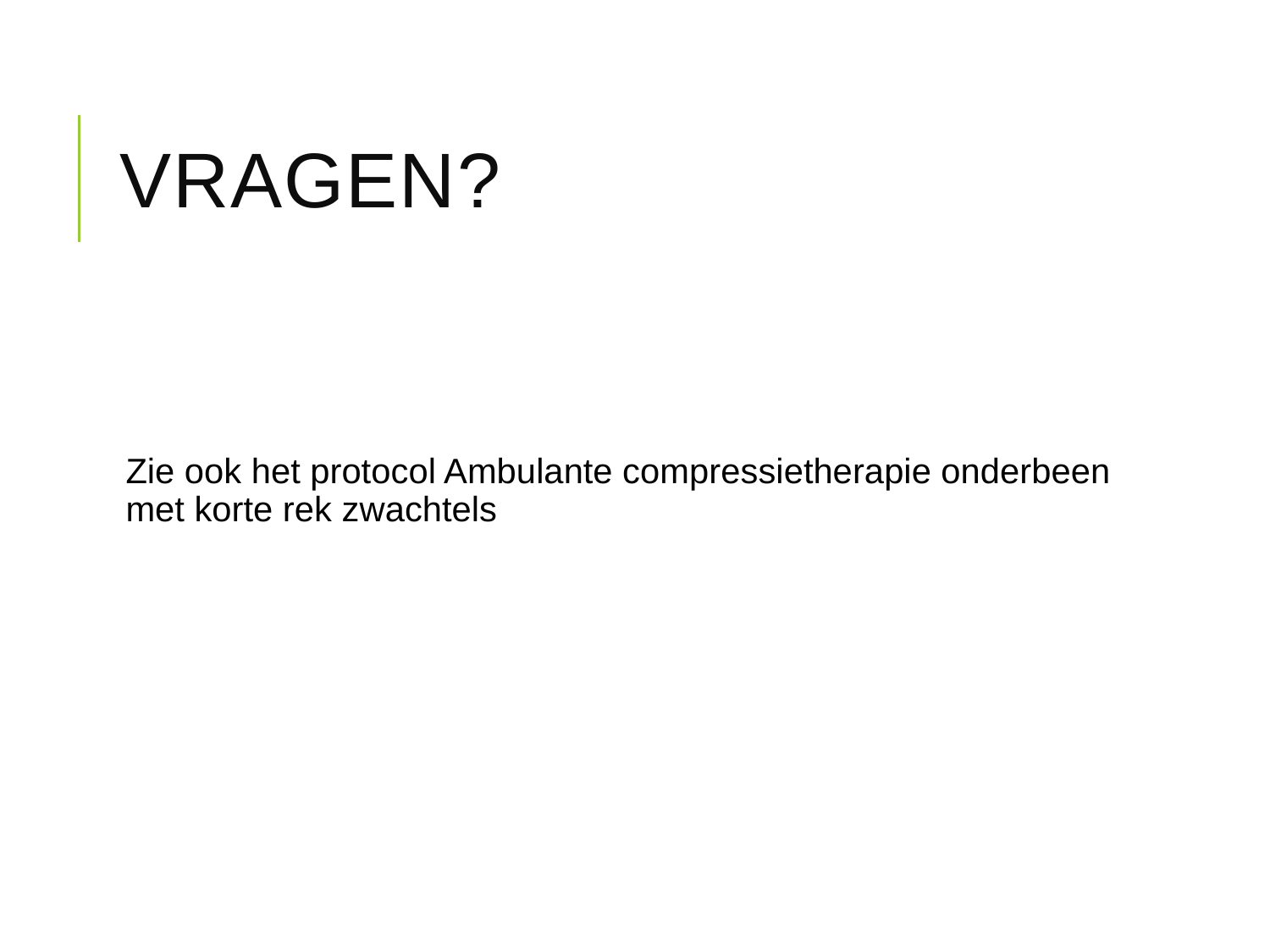

# Vragen?

Zie ook het protocol Ambulante compressietherapie onderbeen met korte rek zwachtels